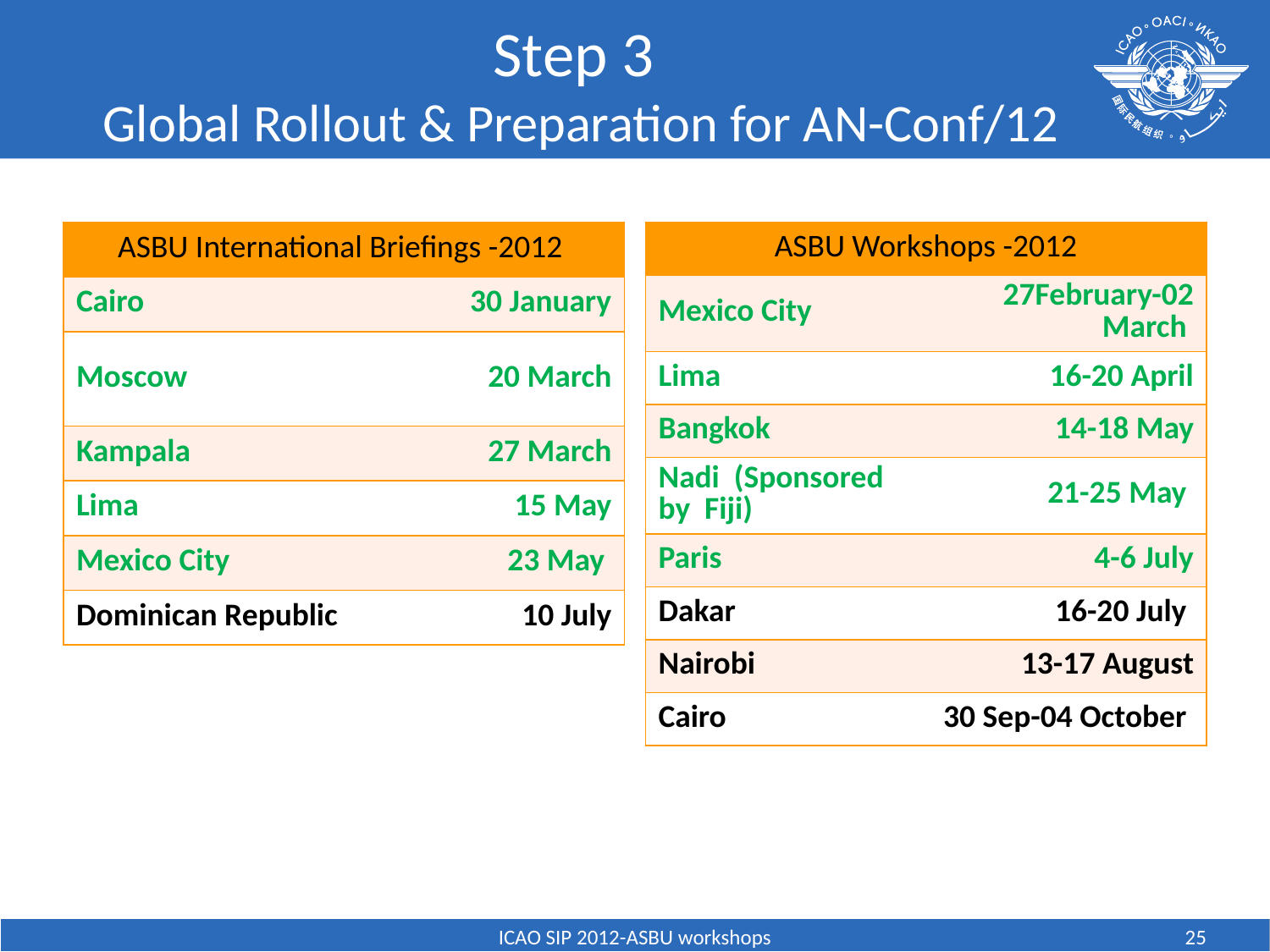

# Step 3 Global Rollout & Preparation for AN-Conf/12
| ASBU International Briefings -2012 |  |
| --- | --- |
| Cairo | 30 January |
| Moscow | 20 March |
| Kampala | 27 March |
| Lima | 15 May |
| Mexico City | 23 May |
| Dominican Republic | 10 July |
| ASBU Workshops -2012 |  |
| --- | --- |
| Mexico City | 27February-02 March |
| Lima | 16-20 April |
| Bangkok | 14-18 May |
| Nadi (Sponsored by Fiji) | 21-25 May |
| Paris | 4-6 July |
| Dakar | 16-20 July |
| Nairobi | 13-17 August |
| Cairo | 30 Sep-04 October |
ICAO SIP 2012-ASBU workshops
25